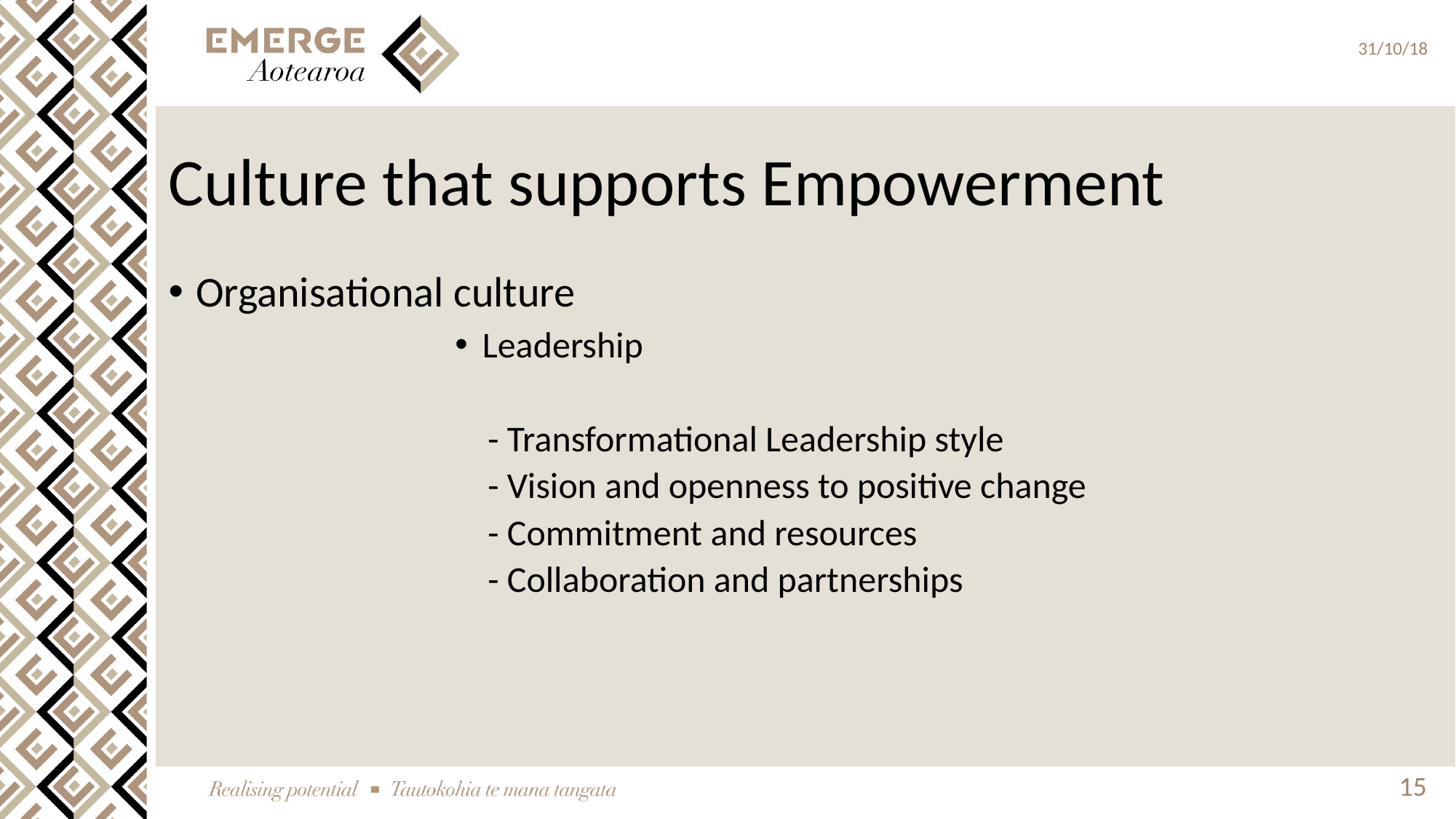

# Culture that supports Empowerment
Organisational culture

Leadership

    - Transformational Leadership style
    - Vision and openness to positive change
    - Commitment and resources
    - Collaboration and partnerships